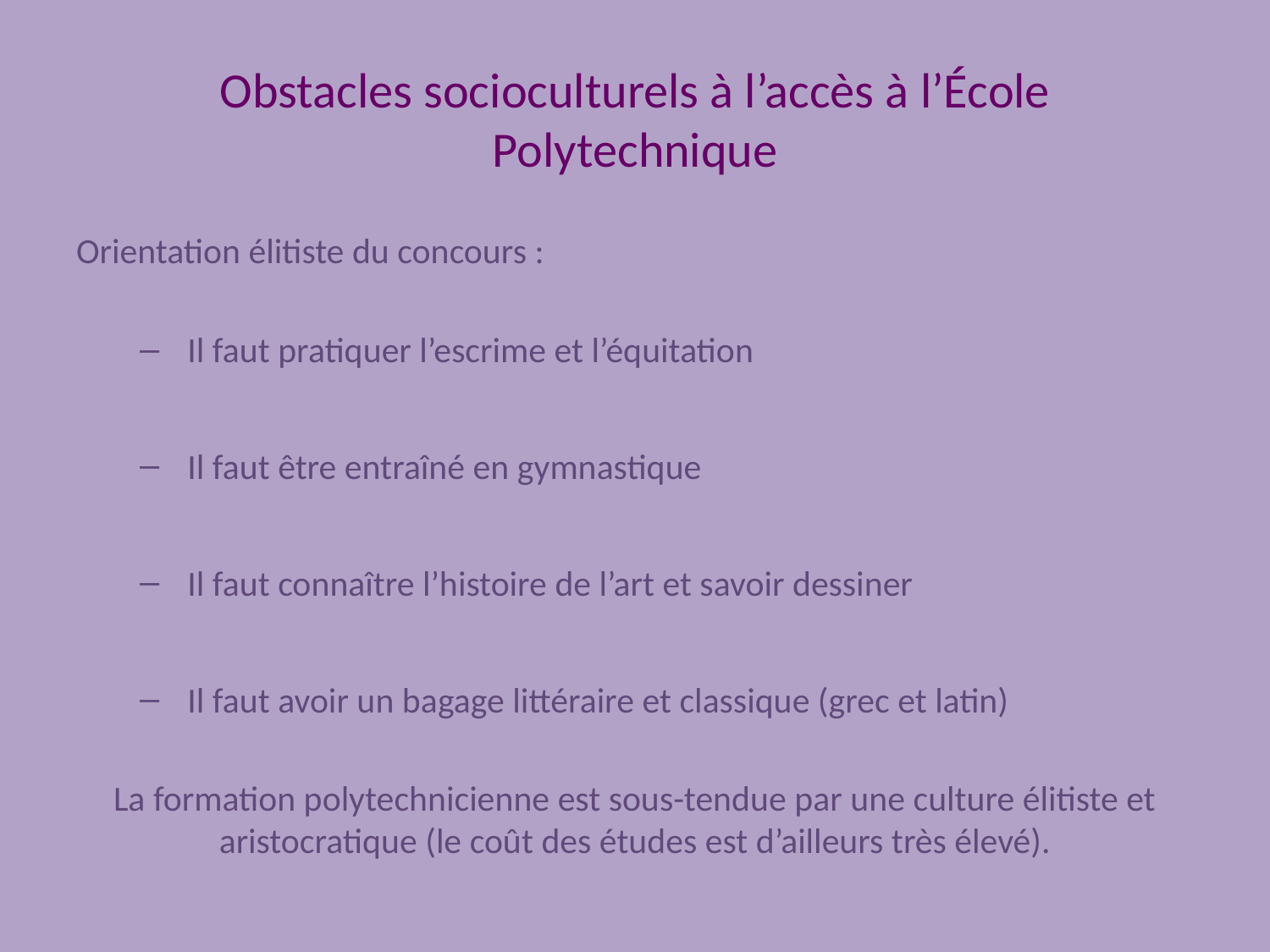

# Obstacles socioculturels à l’accès à l’École Polytechnique
Orientation élitiste du concours :

 Il faut pratiquer l’escrime et l’équitation

 Il faut être entraîné en gymnastique

 Il faut connaître l’histoire de l’art et savoir dessiner

 Il faut avoir un bagage littéraire et classique (grec et latin)

La formation polytechnicienne est sous-tendue par une culture élitiste et aristocratique (le coût des études est d’ailleurs très élevé).